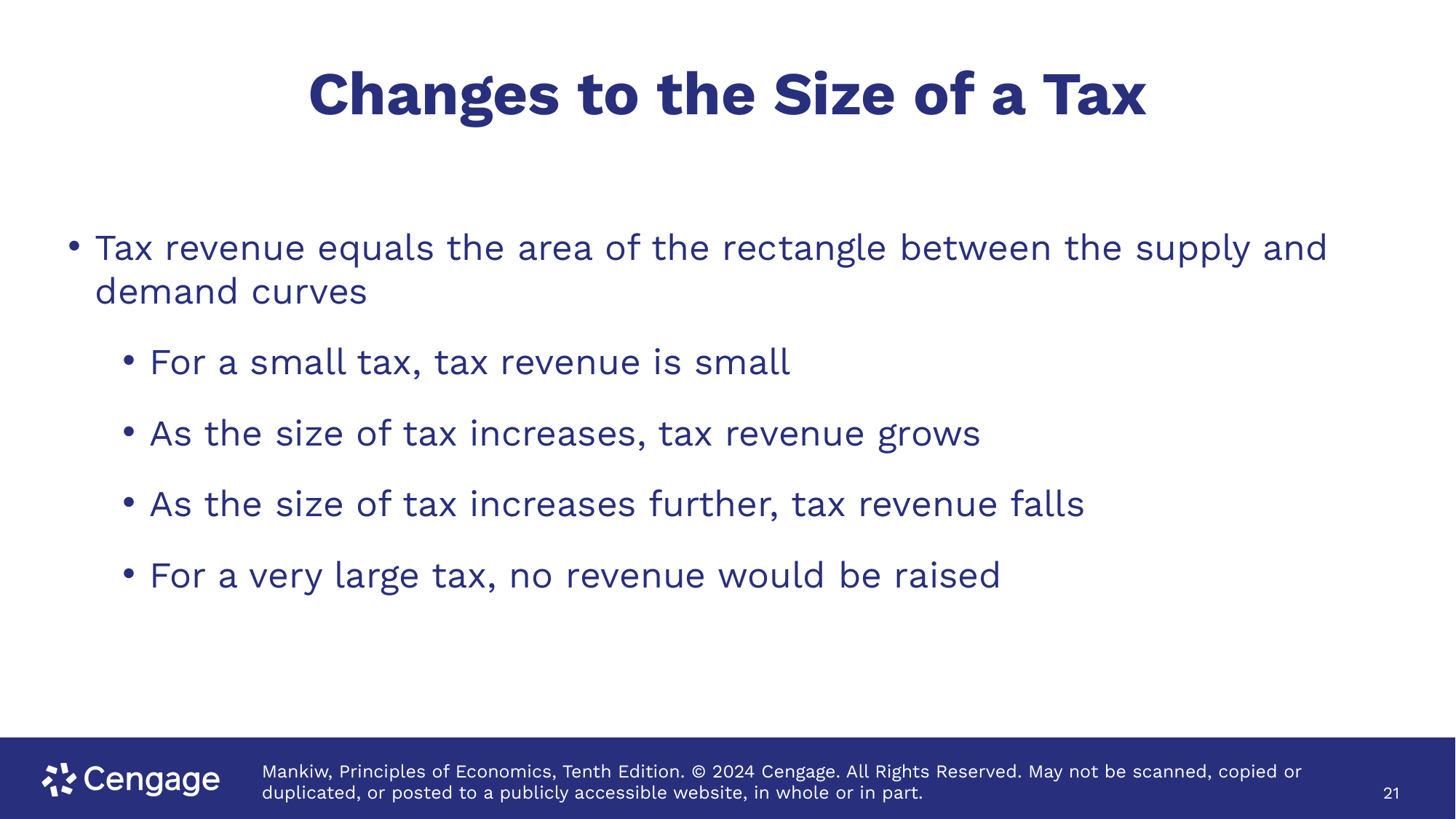

# Changes to the Size of a Tax
Tax revenue equals the area of the rectangle between the supply and demand curves
For a small tax, tax revenue is small
As the size of tax increases, tax revenue grows
As the size of tax increases further, tax revenue falls
For a very large tax, no revenue would be raised